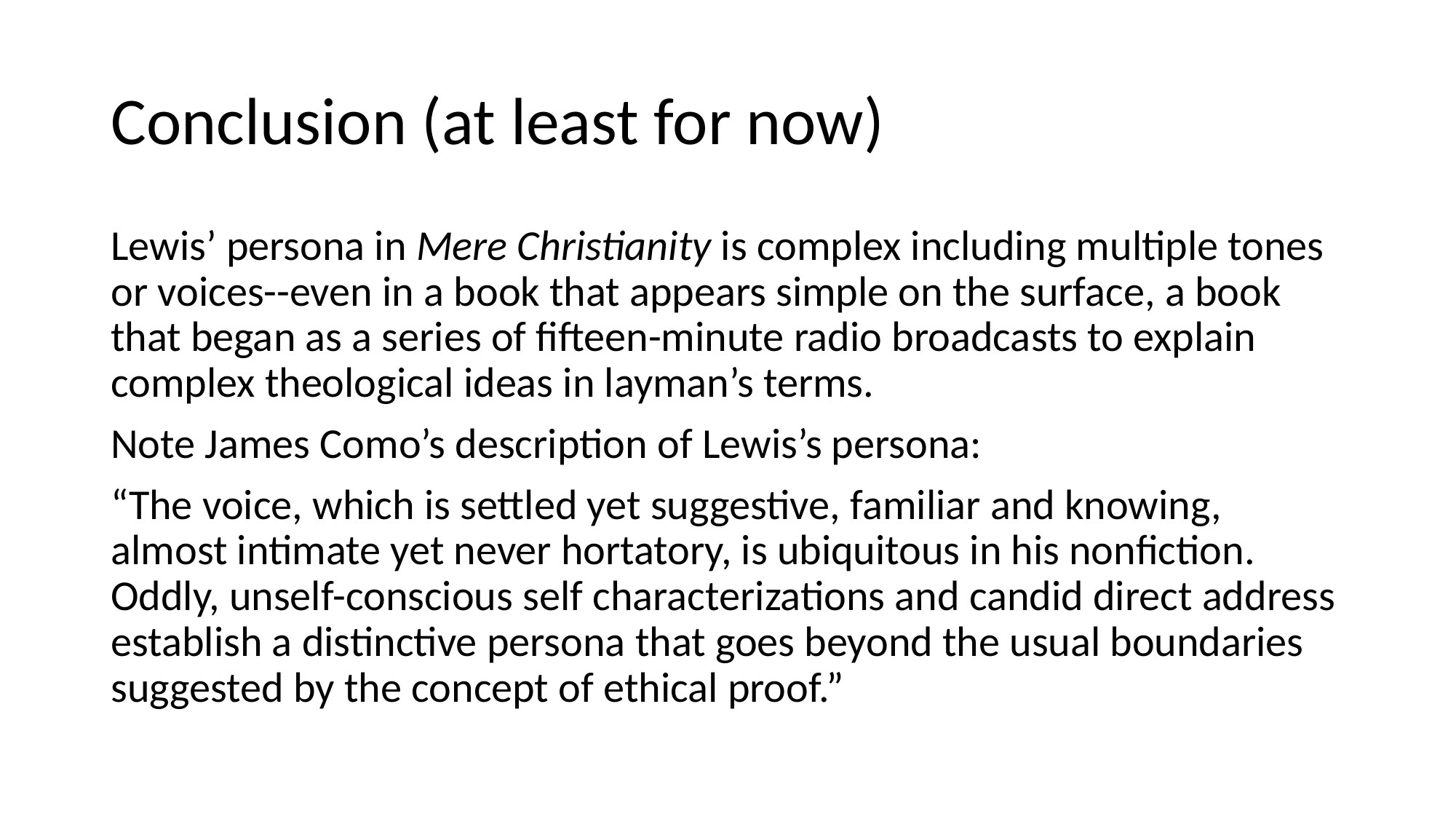

# Conclusion (at least for now)
Lewis’ persona in Mere Christianity is complex including multiple tones or voices--even in a book that appears simple on the surface, a book that began as a series of fifteen-minute radio broadcasts to explain complex theological ideas in layman’s terms.
Note James Como’s description of Lewis’s persona:
“The voice, which is settled yet suggestive, familiar and knowing, almost intimate yet never hortatory, is ubiquitous in his nonfiction. Oddly, unself-conscious self characterizations and candid direct address establish a distinctive persona that goes beyond the usual boundaries suggested by the concept of ethical proof.”